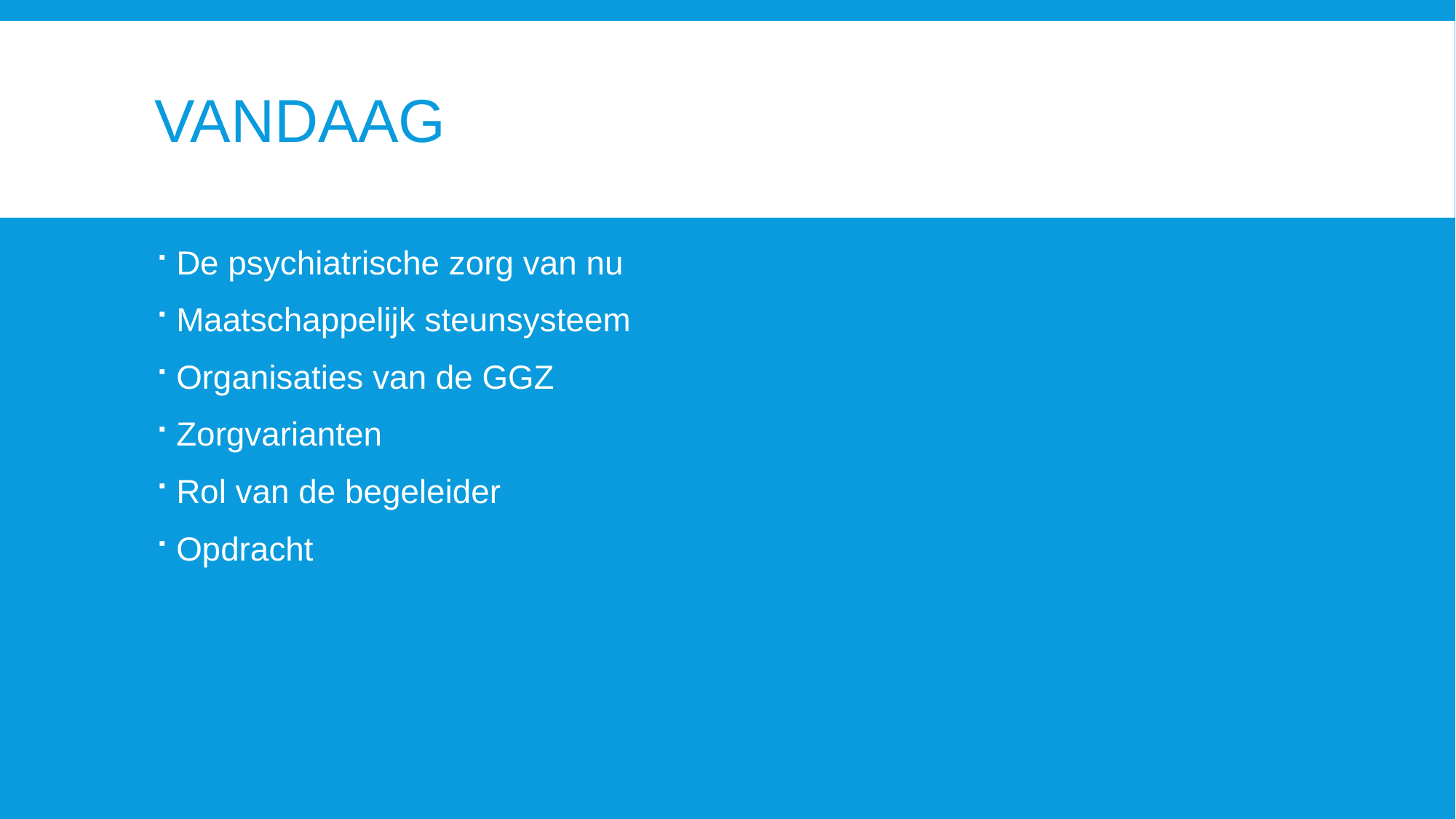

# Vandaag
De psychiatrische zorg van nu
Maatschappelijk steunsysteem
Organisaties van de GGZ
Zorgvarianten
Rol van de begeleider
Opdracht